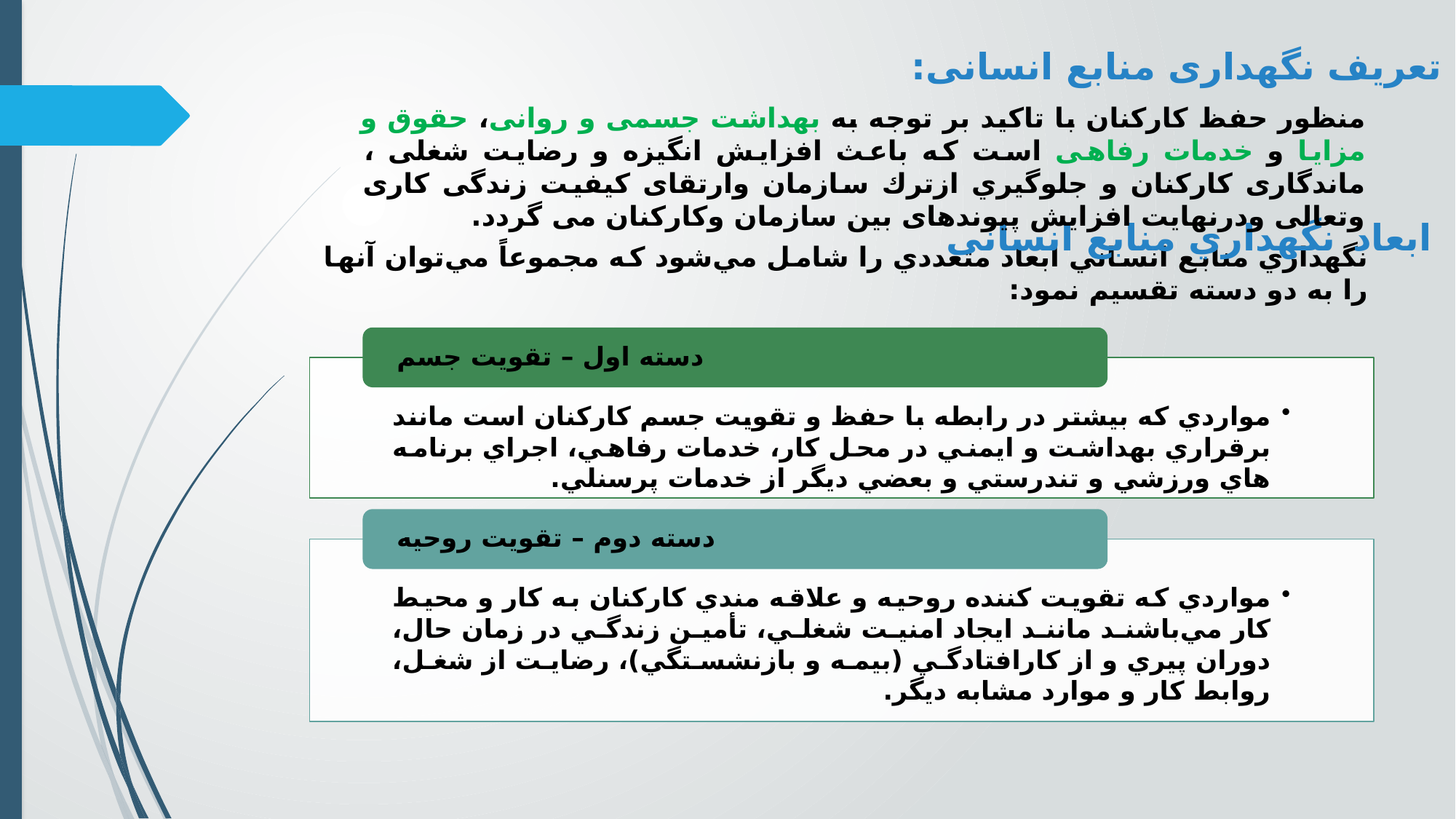

تعریف نگهداری منابع انسانى:
منظور حفظ كاركنان با تاكيد بر توجه به بهداشت جسمى و روانى، حقوق و مزايا و خدمات رفاهى است كه باعث افزايش انگيزه و رضايت شغلى ، ماندگارى كاركنان و جلوگيري ازترك سازمان وارتقای کیفیت زندگی کاری وتعالی ودرنهایت افزایش پیوندهای بین سازمان وکارکنان مى گردد.
ابعاد نگهداري منابع انسانی
نگهداري منابع انساني ابعاد متعددي را شامل مي‌شود كه مجموعاً مي‌توان آنها را به دو دسته تقسيم نمود:
مواردي كه بيشتر در رابطه با حفظ و تقويت جسم كاركنان است مانند برقراري بهداشت و ايمني در محل كار، خدمات رفاهي، اجراي برنامه هاي ورزشي و تندرستي و بعضي ديگر از خدمات پرسنلي.
دسته اول – تقویت جسم
مواردي كه تقويت كننده روحيه و علاقه مندي كاركنان به كار و محيط كار مي‌باشند مانند ايجاد امنيت شغلي، تأمين زندگي در زمان حال، دوران پيري و از كارافتادگي (بيمه و بازنشستگي)، رضايت از شغل، روابط كار و موارد مشابه ديگر.
دسته دوم – تقویت روحیه